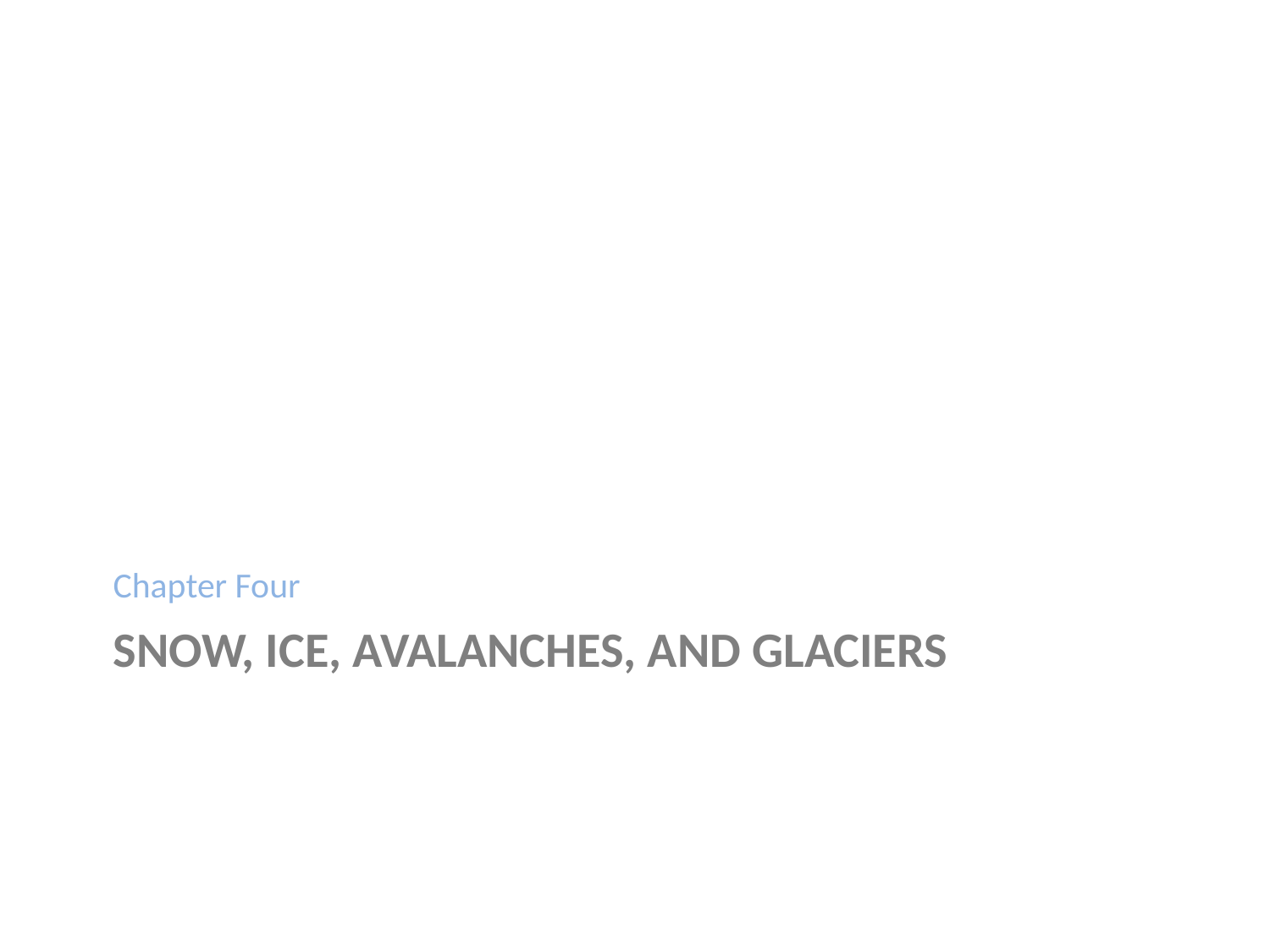

Chapter Four
# SNOW, ICE, AVALANCHES, AND GLACIERS